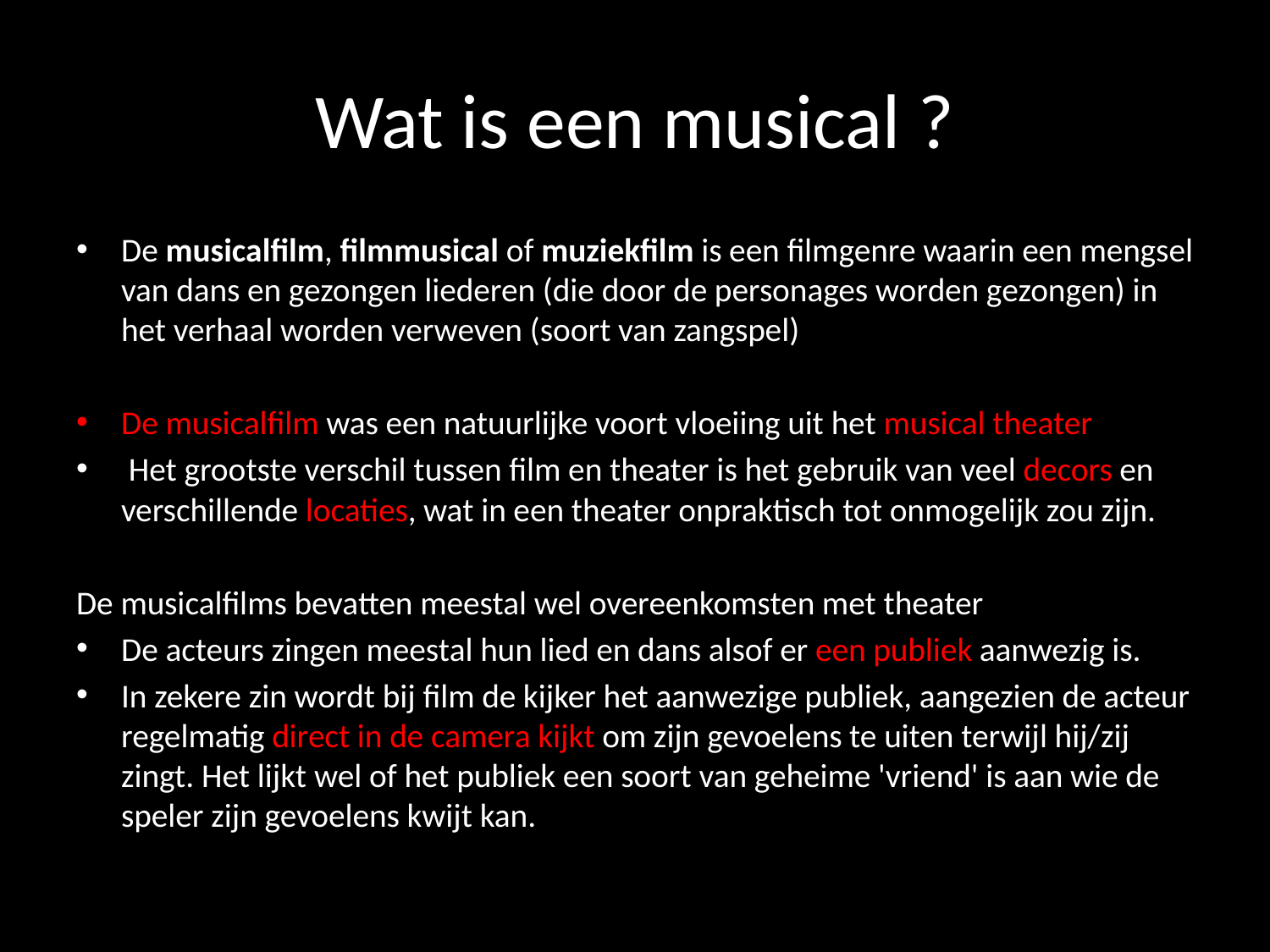

# Wat is een musical ?
De musicalfilm, filmmusical of muziekfilm is een filmgenre waarin een mengsel van dans en gezongen liederen (die door de personages worden gezongen) in het verhaal worden verweven (soort van zangspel)

De musicalfilm was een natuurlijke voort vloeiing uit het musical theater
 Het grootste verschil tussen film en theater is het gebruik van veel decors en verschillende locaties, wat in een theater onpraktisch tot onmogelijk zou zijn.

De musicalfilms bevatten meestal wel overeenkomsten met theater
De acteurs zingen meestal hun lied en dans alsof er een publiek aanwezig is.
In zekere zin wordt bij film de kijker het aanwezige publiek, aangezien de acteur regelmatig direct in de camera kijkt om zijn gevoelens te uiten terwijl hij/zij zingt. Het lijkt wel of het publiek een soort van geheime 'vriend' is aan wie de speler zijn gevoelens kwijt kan.